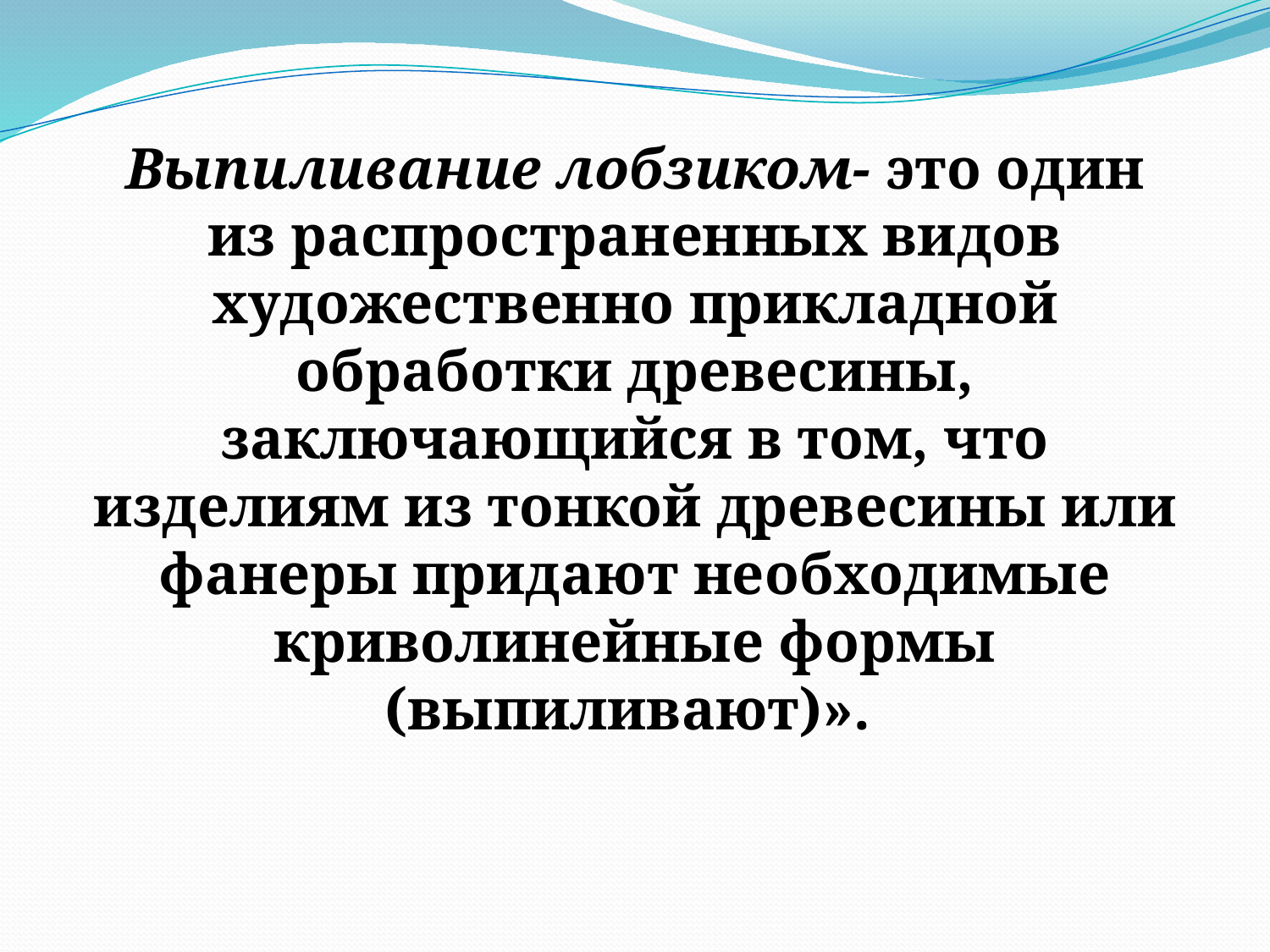

Выпиливание лобзиком- это один из распространенных видов художественно прикладной обработки древесины, заключающийся в том, что изделиям из тонкой древесины или фанеры придают необходимые криволинейные формы (выпиливают)».